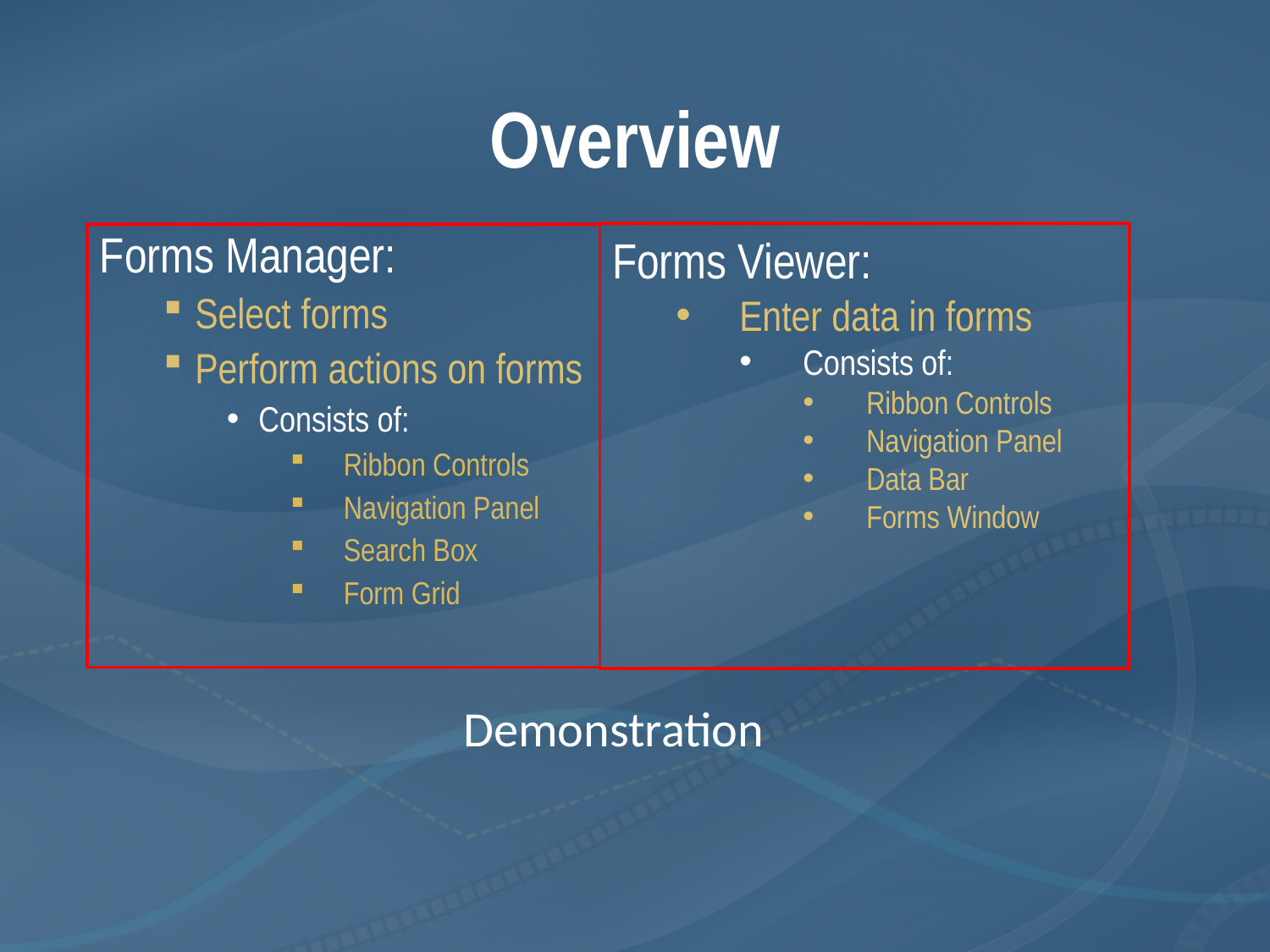

# Overview
Forms Viewer:
Enter data in forms
Consists of:
Ribbon Controls
Navigation Panel
Data Bar
Forms Window
Forms Manager:
Select forms
Perform actions on forms
Consists of:
   Ribbon Controls
   Navigation Panel
   Search Box
   Form Grid

Demonstration